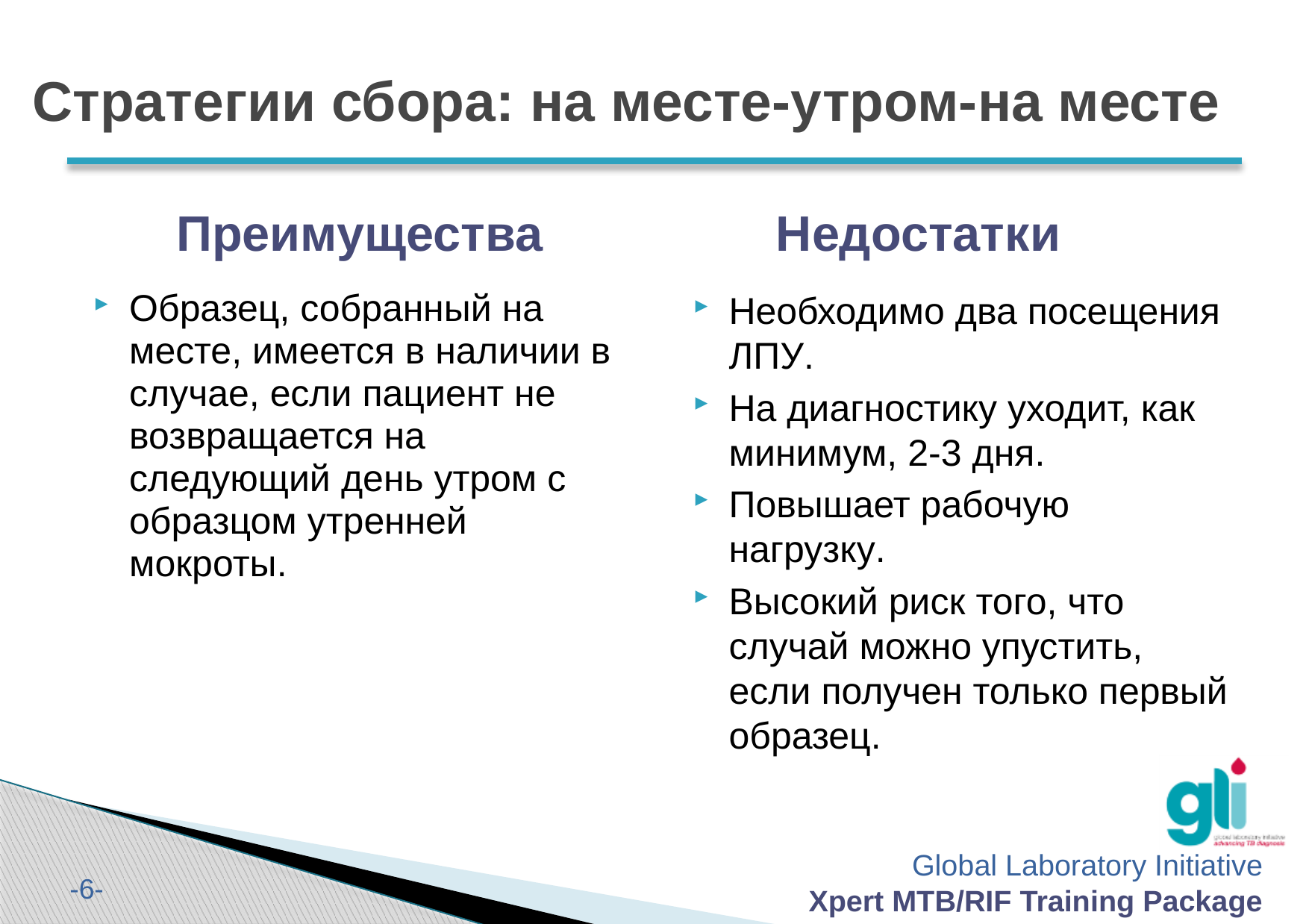

# Стратегии сбора: на месте-утром-на месте
Преимущества
Образец, собранный на месте, имеется в наличии в случае, если пациент не возвращается на следующий день утром с образцом утренней мокроты.
Недостатки
Необходимо два посещения ЛПУ.
На диагностику уходит, как минимум, 2-3 дня.
Повышает рабочую нагрузку.
Высокий риск того, что случай можно упустить, если получен только первый образец.